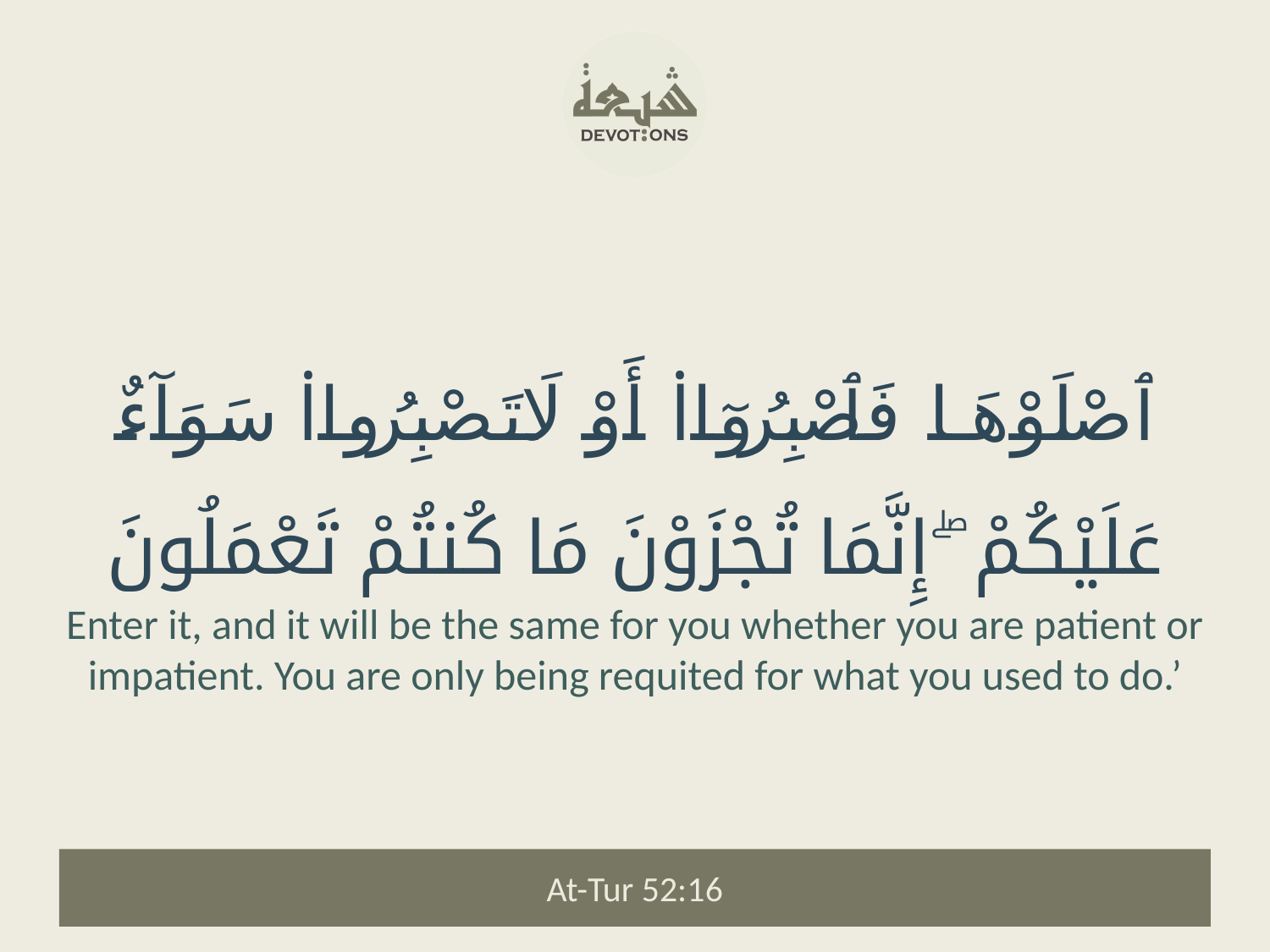

ٱصْلَوْهَا فَٱصْبِرُوٓا۟ أَوْ لَا تَصْبِرُوا۟ سَوَآءٌ عَلَيْكُمْ ۖ إِنَّمَا تُجْزَوْنَ مَا كُنتُمْ تَعْمَلُونَ
Enter it, and it will be the same for you whether you are patient or impatient. You are only being requited for what you used to do.’
At-Tur 52:16